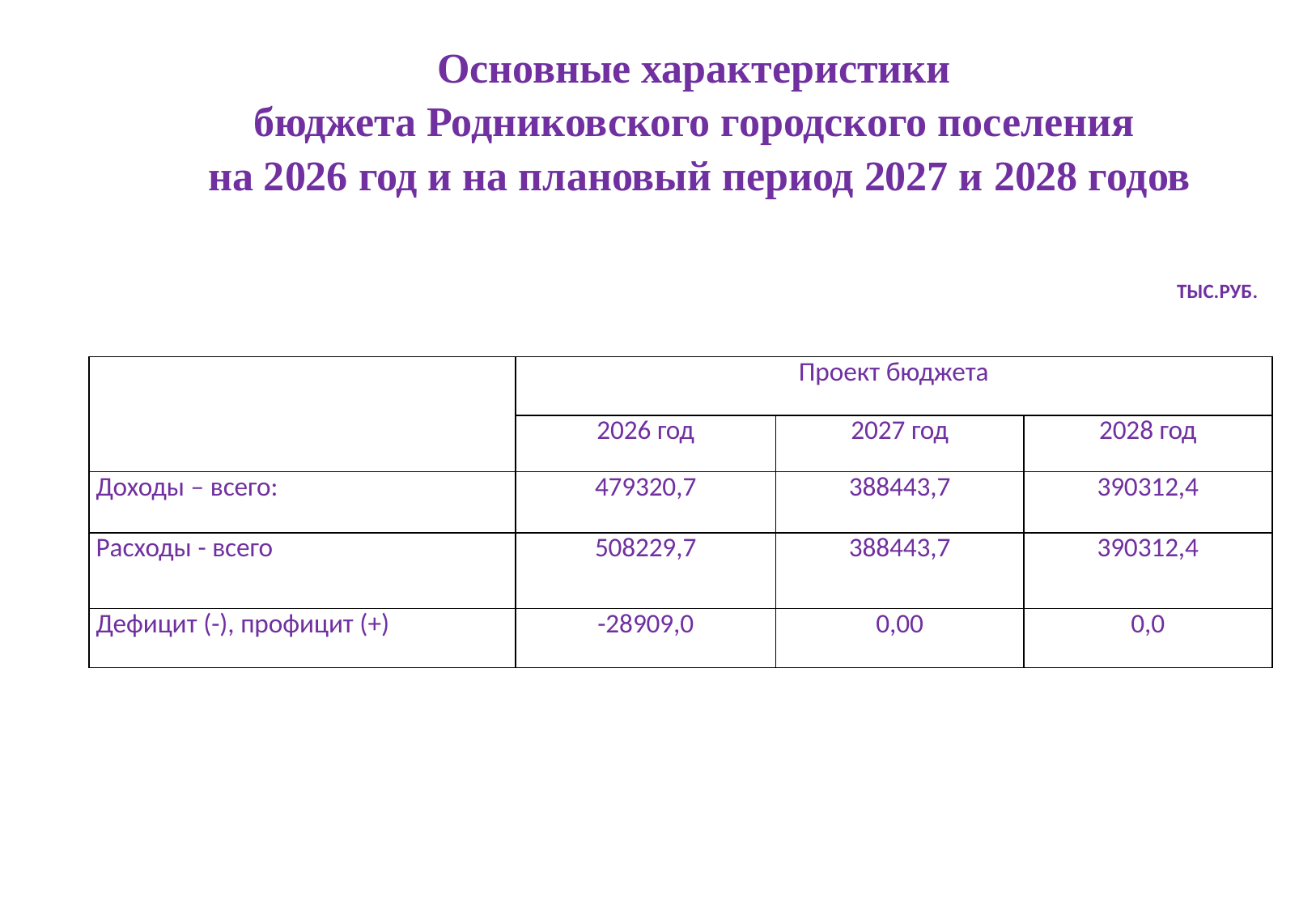

| Основные характеристики |
| --- |
| бюджета Родниковского городского поселения на 2026 год и на плановый период 2027 и 2028 годов |
| ТЫС.РУБ. |
|  | Проект бюджета |  |  |
| --- | --- | --- | --- |
|  | 2026 год | 2027 год | 2028 год |
| Доходы – всего: | 479320,7 | 388443,7 | 390312,4 |
| Расходы - всего | 508229,7 | 388443,7 | 390312,4 |
| Дефицит (-), профицит (+) | -28909,0 | 0,00 | 0,0 |